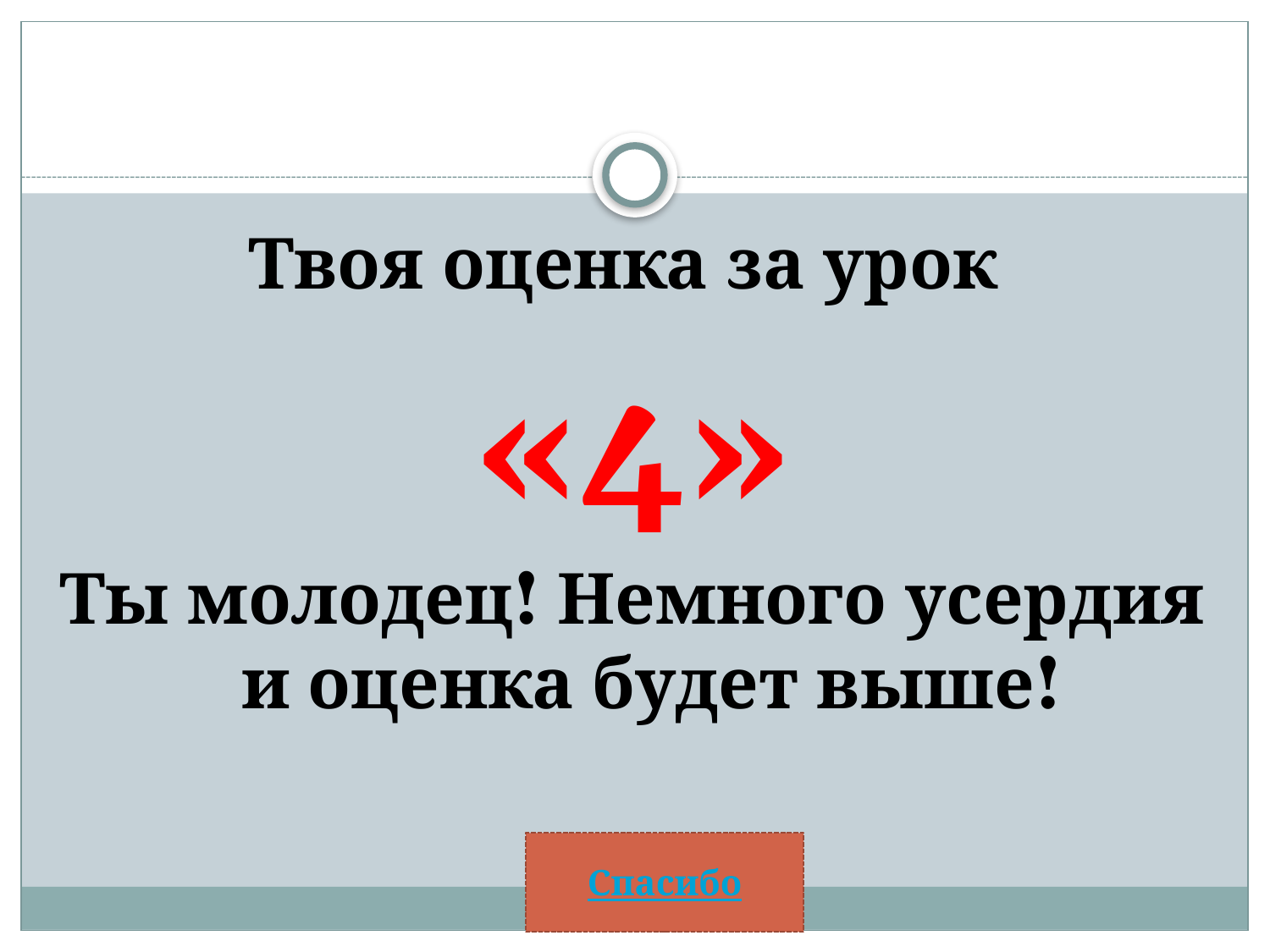

#
Твоя оценка за урок
«4»
Ты молодец! Немного усердия и оценка будет выше!

Спасибо